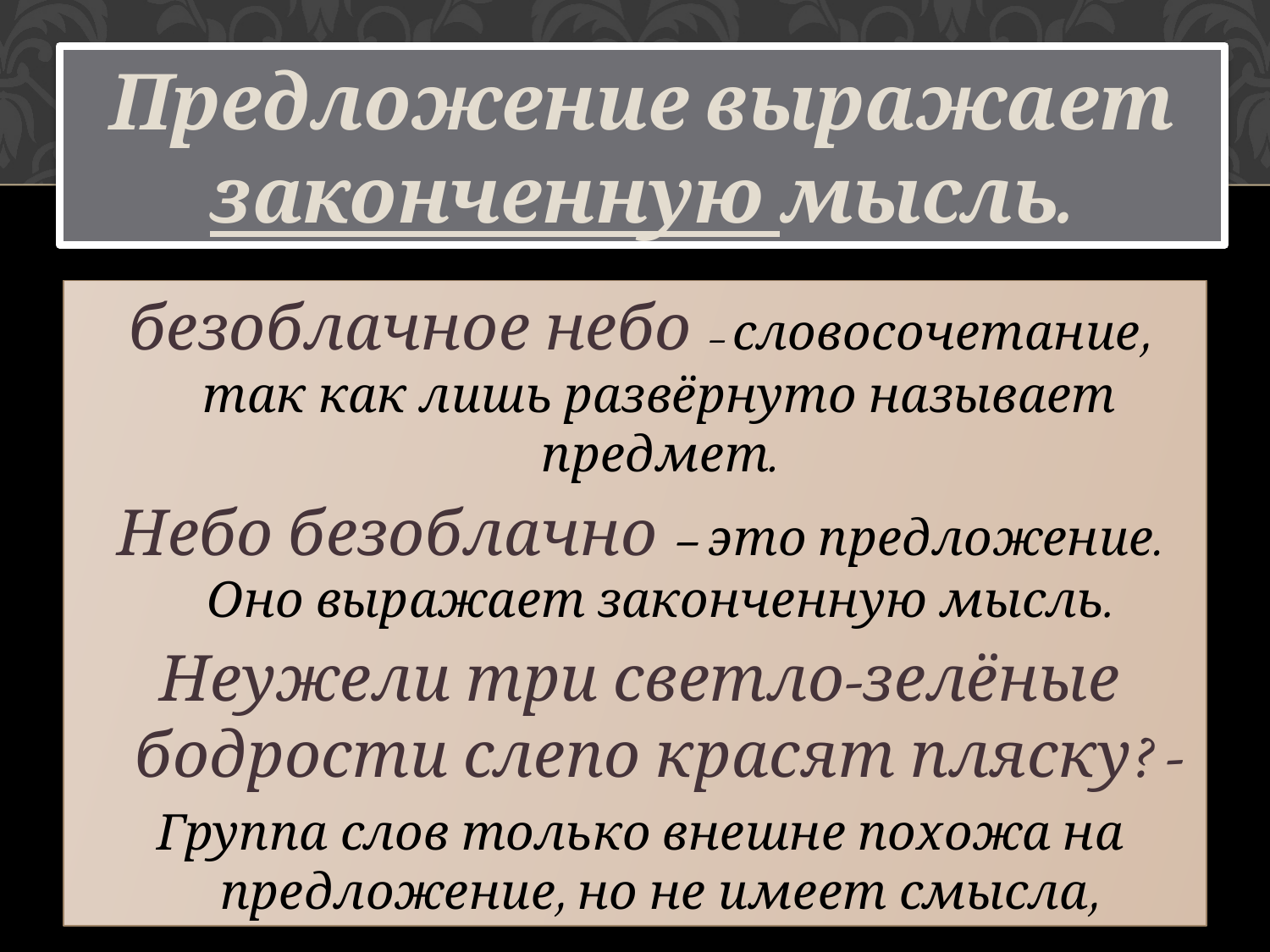

Предложение выражает законченную мысль.
безоблачное небо – словосочетание, так как лишь развёрнуто называет предмет.
Небо безоблачно – это предложение. Оно выражает законченную мысль.
Неужели три светло-зелёные бодрости слепо красят пляску? -
Группа слов только внешне похожа на предложение, но не имеет смысла, поэтому предложением не считается.